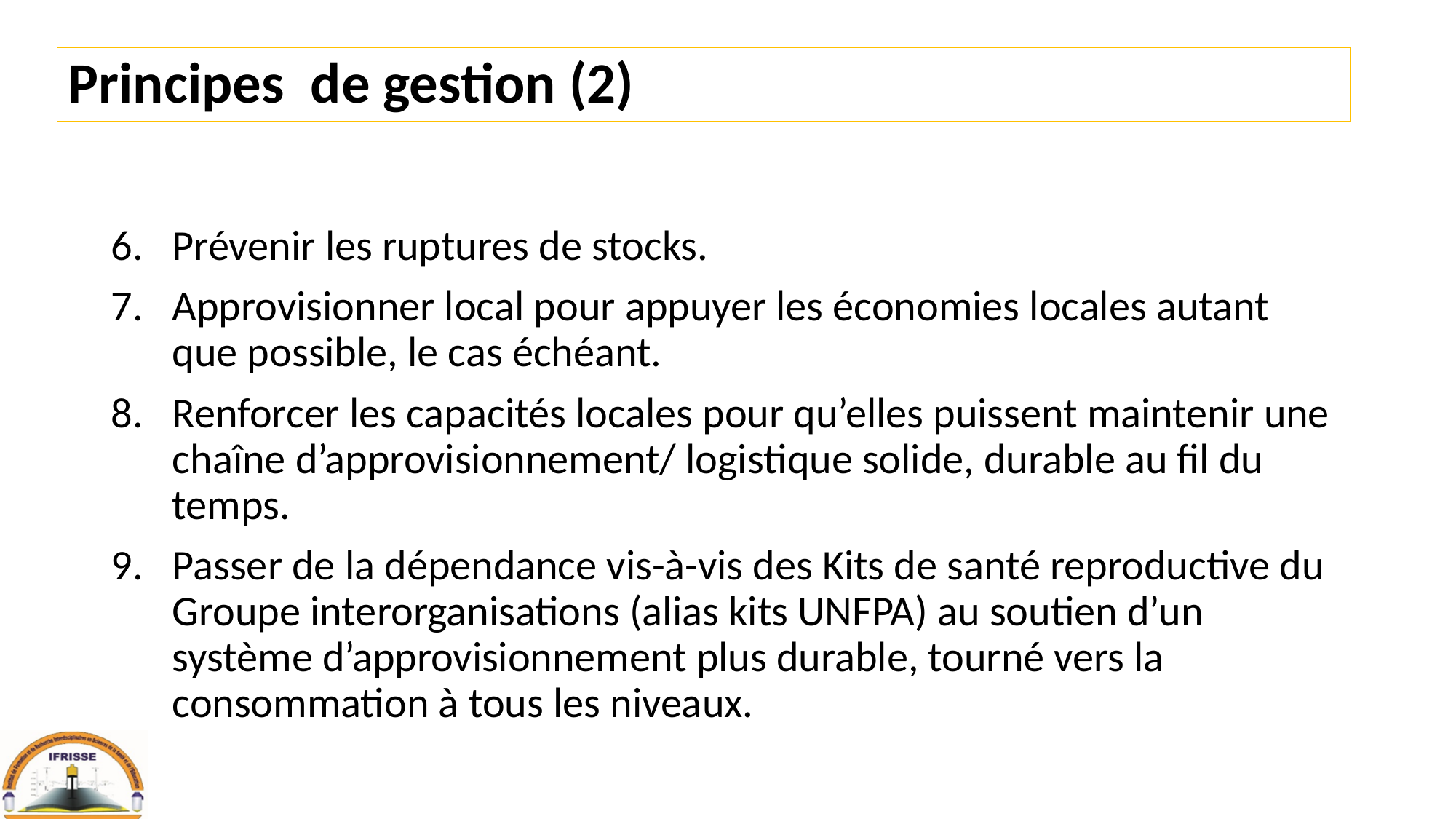

# Principes  de gestion (2)
Prévenir les ruptures de stocks.
Approvisionner local pour appuyer les économies locales autant que possible, le cas échéant.
Renforcer les capacités locales pour qu’elles puissent maintenir une chaîne d’approvisionnement/ logistique solide, durable au fil du temps.
Passer de la dépendance vis-à-vis des Kits de santé reproductive du Groupe interorganisations (alias kits UNFPA) au soutien d’un système d’approvisionnement plus durable, tourné vers la consommation à tous les niveaux.